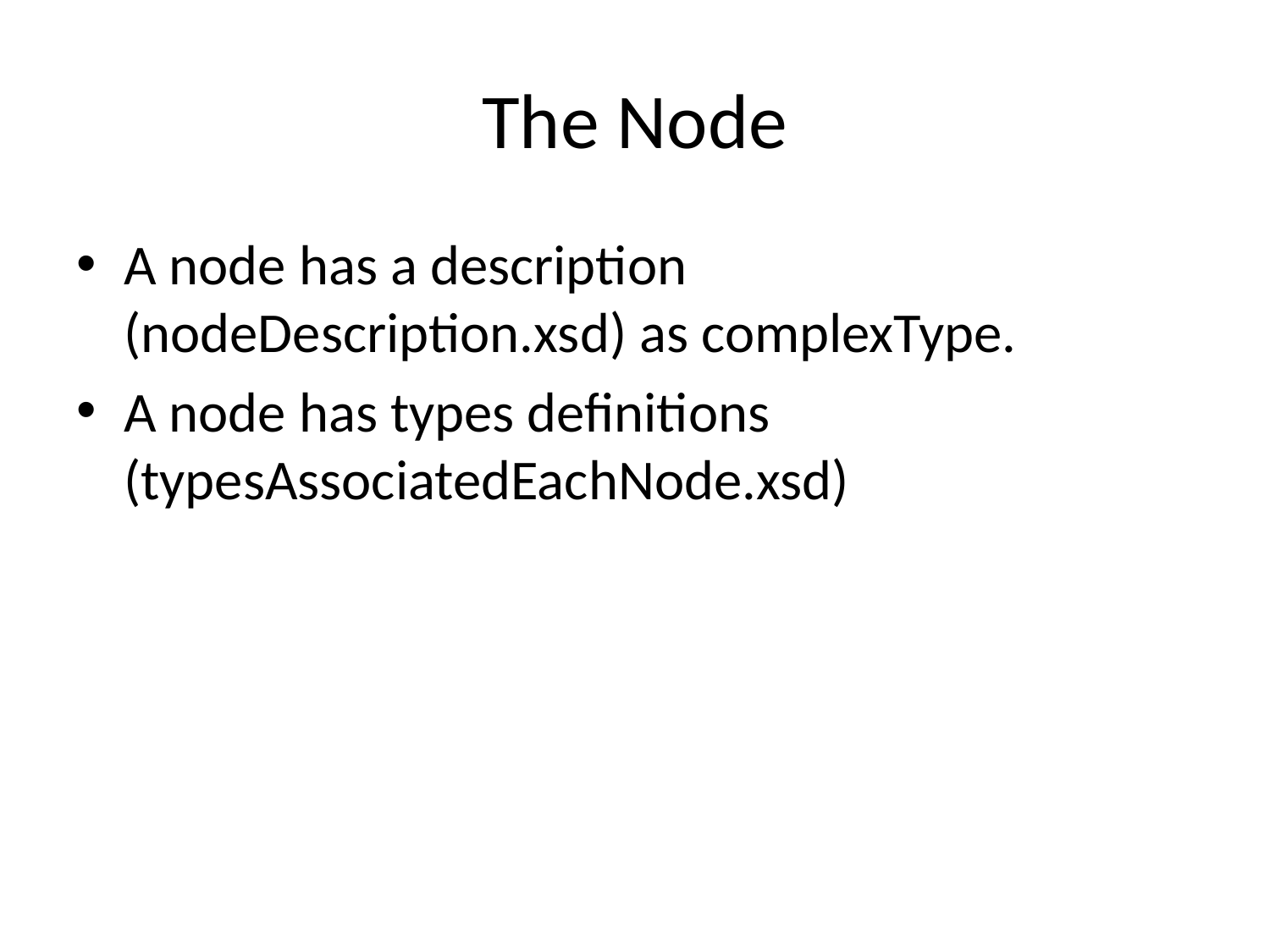

# The Node
A node has a description (nodeDescription.xsd) as complexType.
A node has types definitions (typesAssociatedEachNode.xsd)